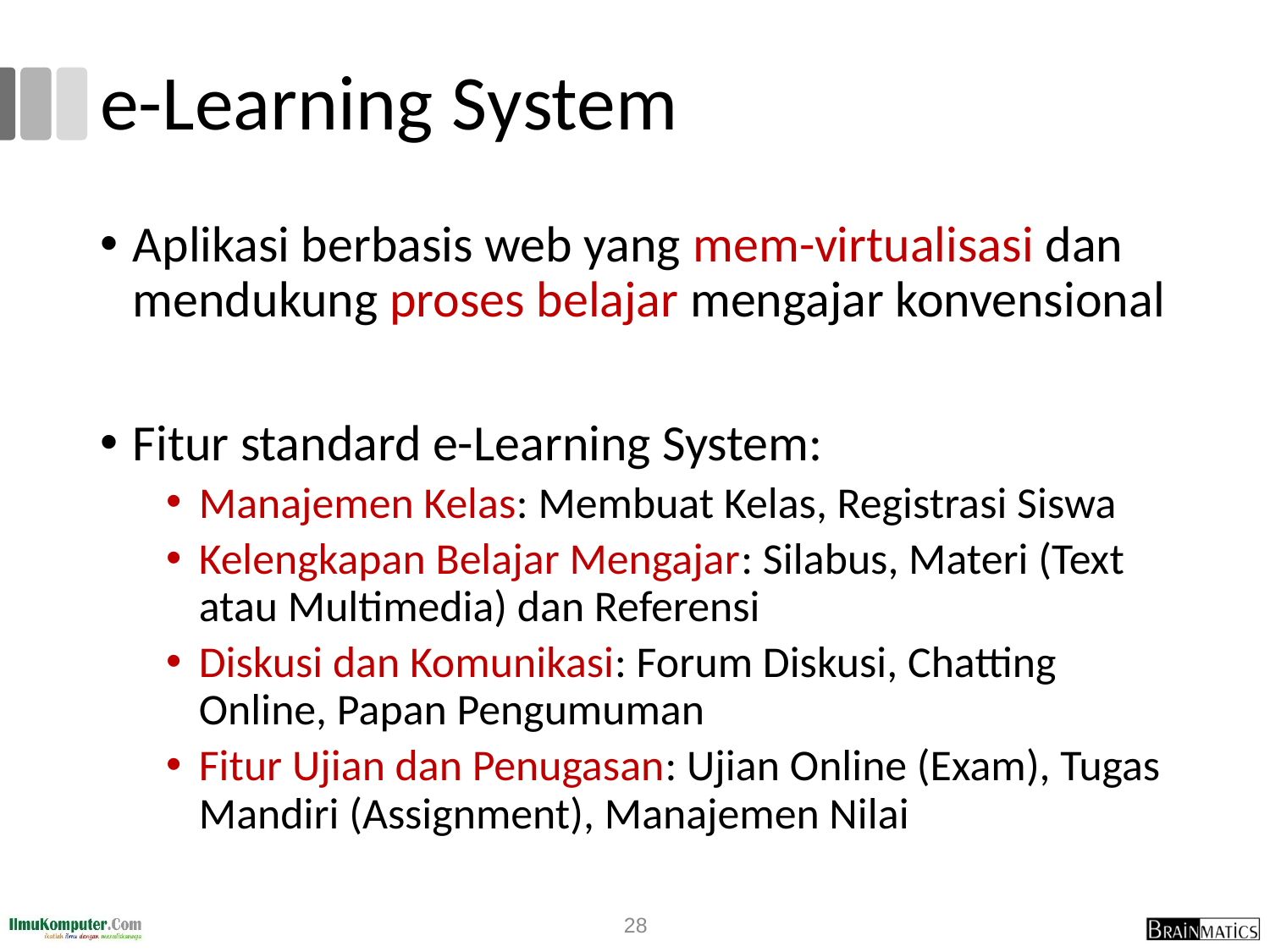

# e-Learning System
Aplikasi berbasis web yang mem-virtualisasi dan mendukung proses belajar mengajar konvensional

Fitur standard e-Learning System:
Manajemen Kelas: Membuat Kelas, Registrasi Siswa
Kelengkapan Belajar Mengajar: Silabus, Materi (Text atau Multimedia) dan Referensi
Diskusi dan Komunikasi: Forum Diskusi, Chatting Online, Papan Pengumuman
Fitur Ujian dan Penugasan: Ujian Online (Exam), Tugas Mandiri (Assignment), Manajemen Nilai
28